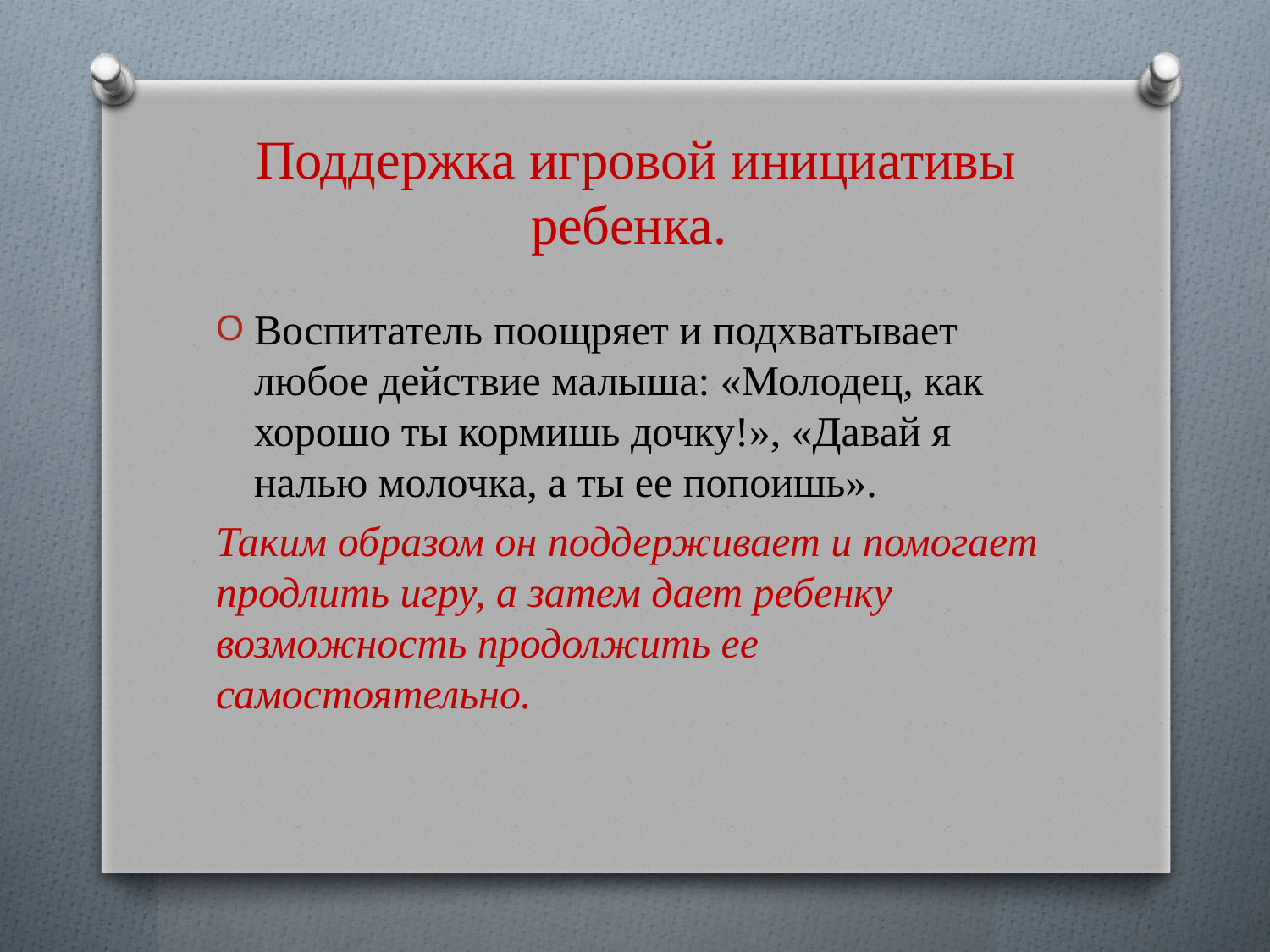

# Поддержка игровой инициативы ребенка.
Воспитатель поощряет и подхватывает любое действие малыша: «Молодец, как хорошо ты кормишь дочку!», «Давай я налью молочка, а ты ее попоишь».
Таким образом он поддерживает и помогает продлить игру, а затем дает ребенку возможность продолжить ее самостоятельно.